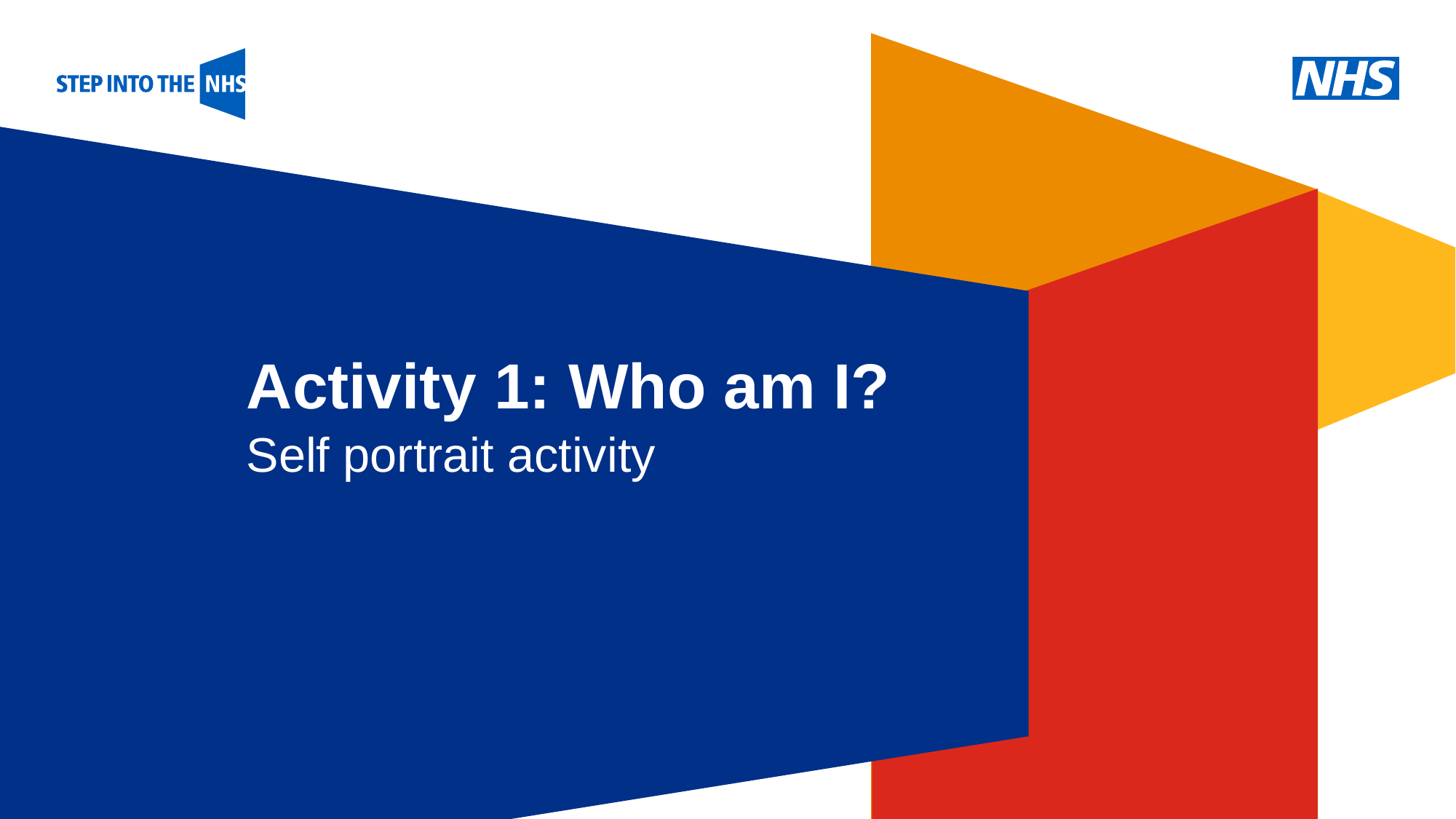

Activity 1: Who am I?
Self portrait activity